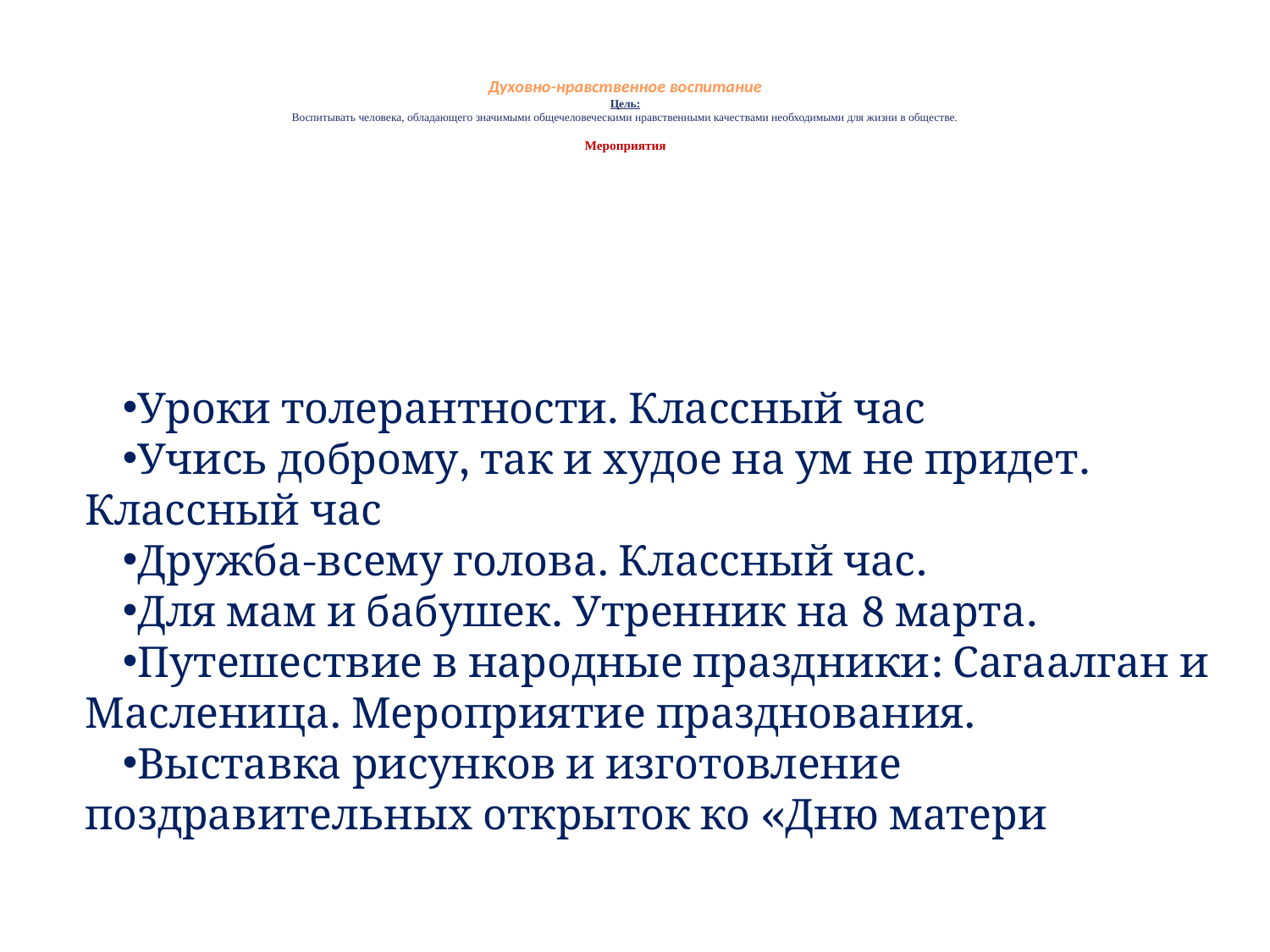

# Духовно-нравственное воспитание Цель: Воспитывать человека, обладающего значимыми общечеловеческими нравственными качествами необходимыми для жизни в обществе. Мероприятия

Уроки толерантности. Классный час
Учись доброму, так и худое на ум не придет. Классный час
Дружба-всему голова. Классный час.
Для мам и бабушек. Утренник на 8 марта.
Путешествие в народные праздники: Сагаалган и Масленица. Мероприятие празднования.
Выставка рисунков и изготовление поздравительных открыток ко «Дню матери